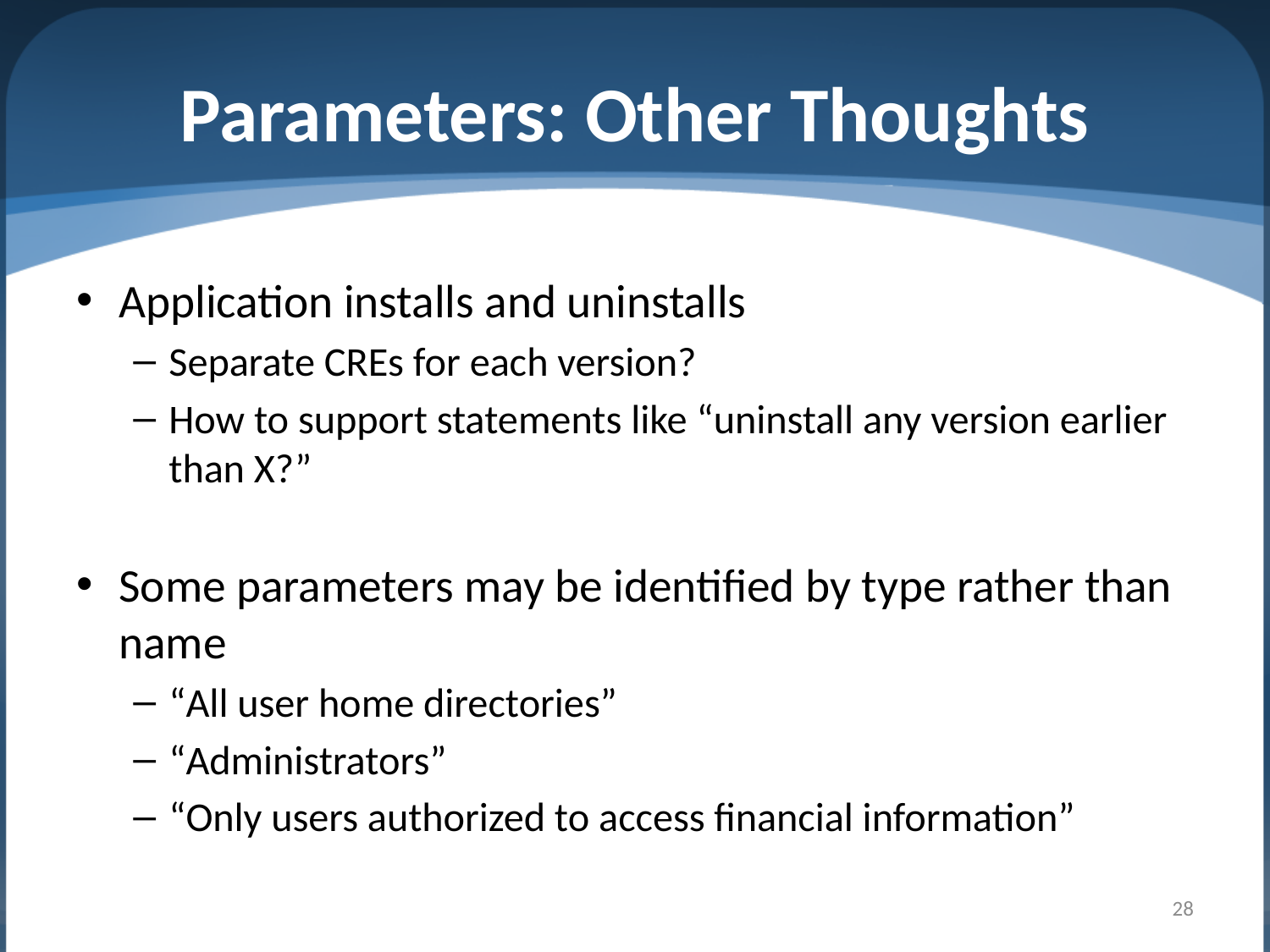

# Parameters: Other Thoughts
Application installs and uninstalls
Separate CREs for each version?
How to support statements like “uninstall any version earlier than X?”

Some parameters may be identified by type rather than name
“All user home directories”
“Administrators”
“Only users authorized to access financial information”
28